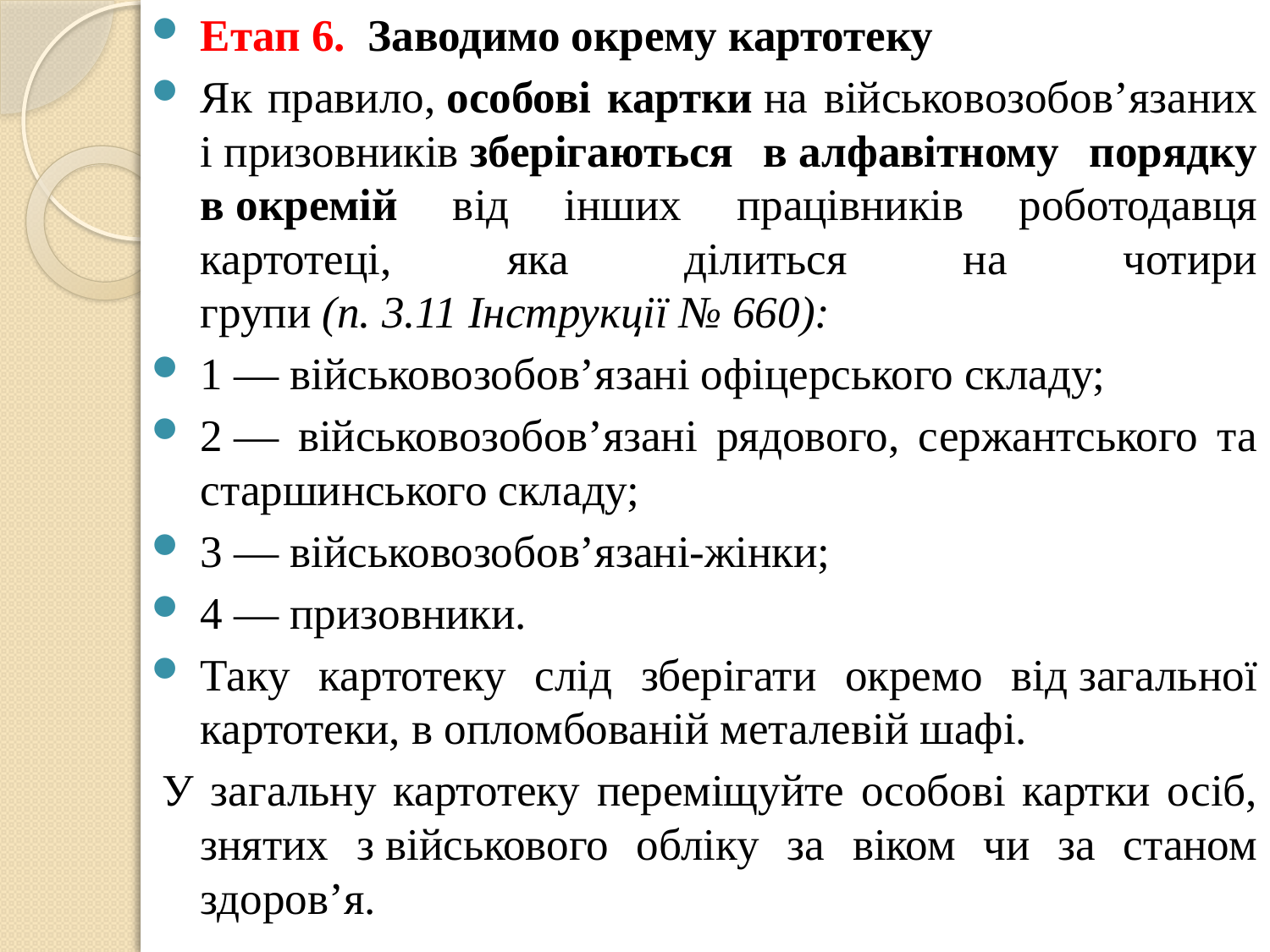

Етап 6.  Заводимо окрему картотеку
Як правило, особові картки на військово­зобов’язаних і призовників зберігаються в алфавітному порядку в окремій від інших працівників роботодавця картотеці, яка ділиться на чотири групи (п. 3.11 Інструкції № 660):
1 — військовозобов’язані офіцерського складу;
2 — військовозобов’язані рядового, сержантського та старшинського складу;
3 — військовозобов’язані-жінки;
4 — призовники.
Таку картотеку слід зберігати окремо від загальної картотеки, в опломбованій металевій шафі.
У загальну картотеку переміщуйте особові картки осіб, знятих з військового обліку за віком чи за станом здоров’я.